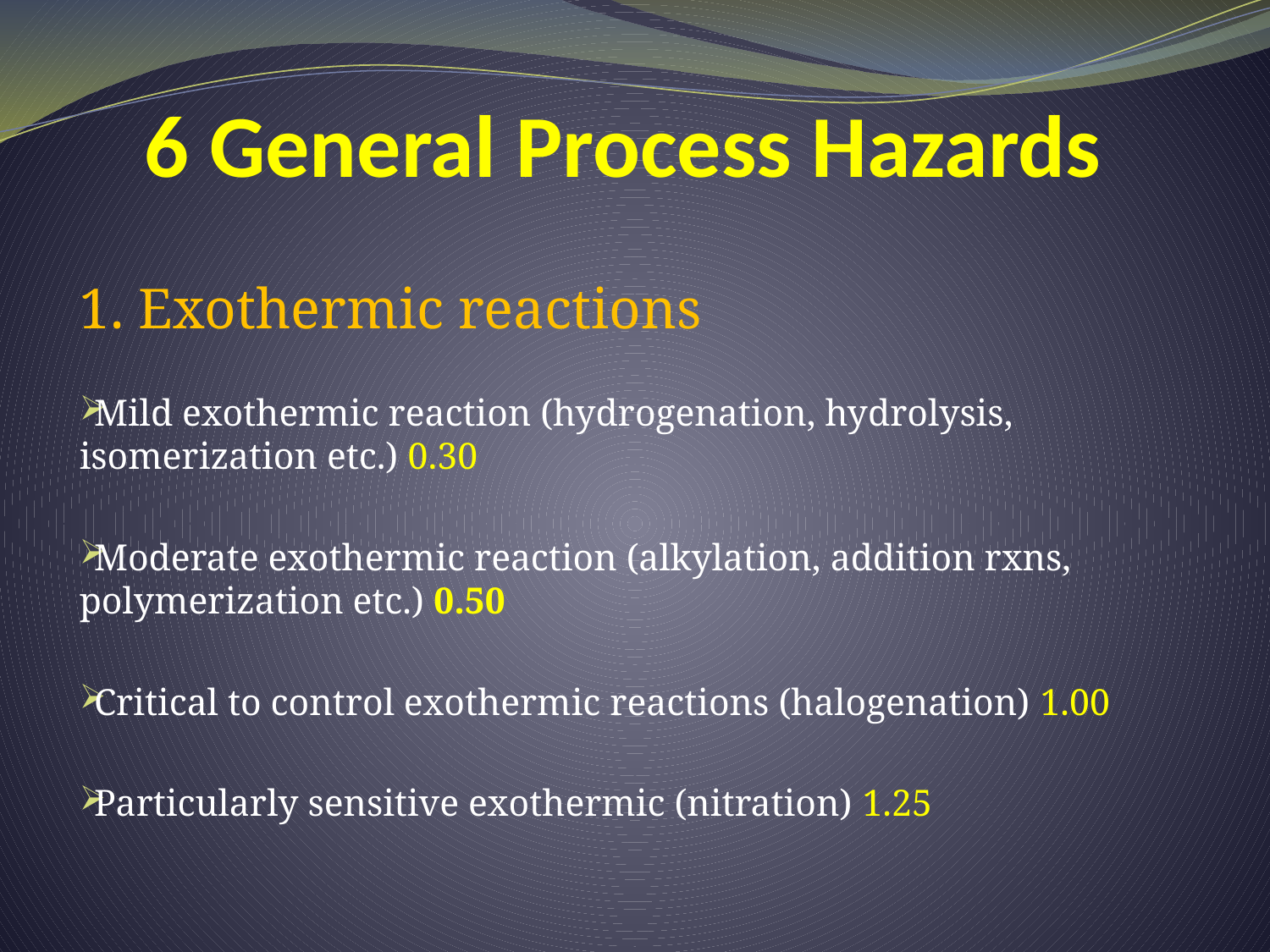

# 6 General Process Hazards
1. Exothermic reactions

Mild exothermic reaction (hydrogenation, hydrolysis, isomerization etc.) 0.30

Moderate exothermic reaction (alkylation, addition rxns, polymerization etc.) 0.50

Critical to control exothermic reactions (halogenation) 1.00

Particularly sensitive exothermic (nitration) 1.25